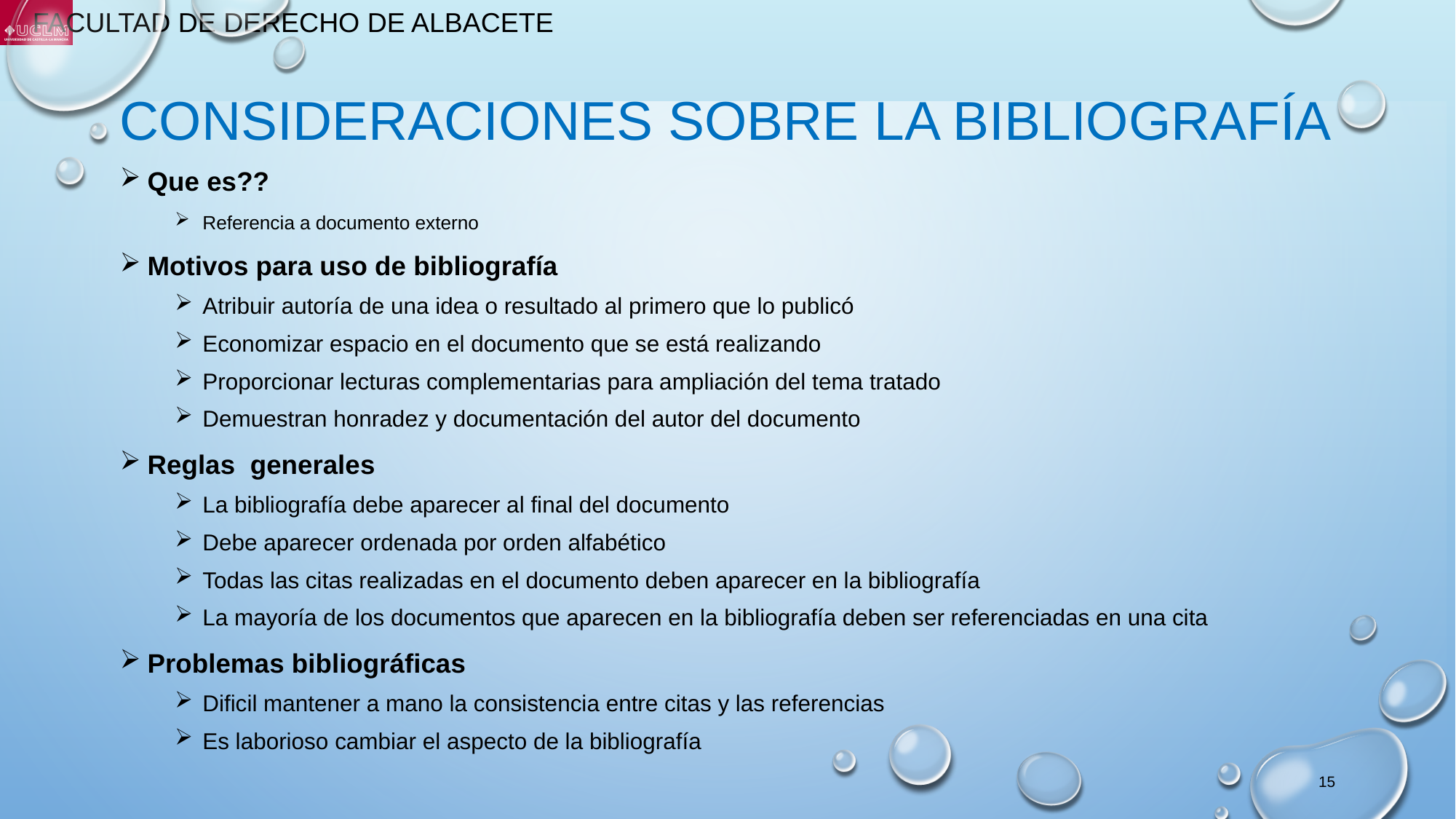

# Consideraciones sobre la bibliografía
Que es??
Referencia a documento externo
Motivos para uso de bibliografía
Atribuir autoría de una idea o resultado al primero que lo publicó
Economizar espacio en el documento que se está realizando
Proporcionar lecturas complementarias para ampliación del tema tratado
Demuestran honradez y documentación del autor del documento
Reglas  generales
La bibliografía debe aparecer al final del documento
Debe aparecer ordenada por orden alfabético
Todas las citas realizadas en el documento deben aparecer en la bibliografía
La mayoría de los documentos que aparecen en la bibliografía deben ser referenciadas en una cita
Problemas bibliográficas
Dificil mantener a mano la consistencia entre citas y las referencias
Es laborioso cambiar el aspecto de la bibliografía
15